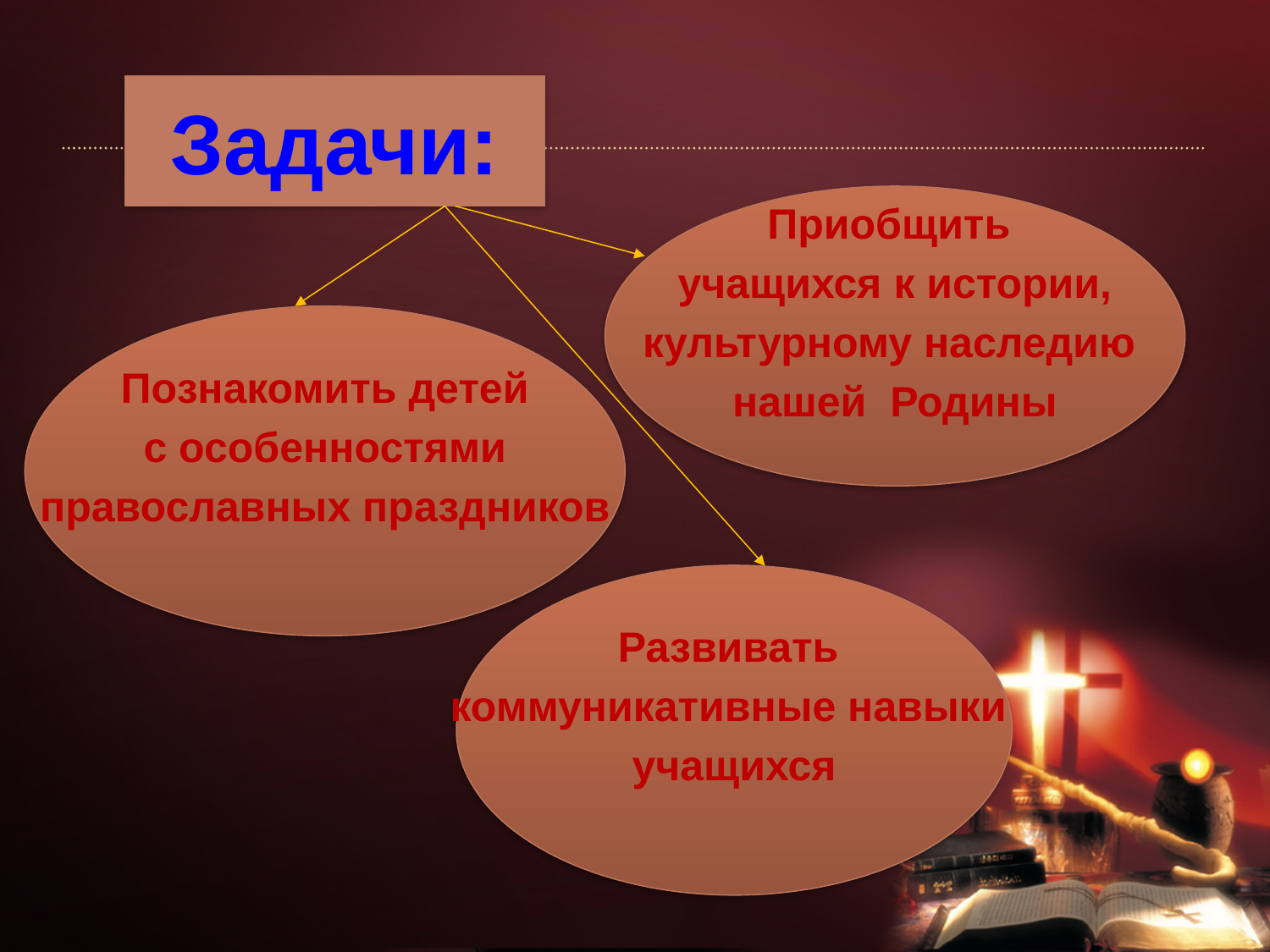

Задачи:
Приобщить
учащихся к истории,
культурному наследию
нашей  Родины

Познакомить детей
с особенностями
православных праздников

Развивать
коммуникативные навыки
учащихся